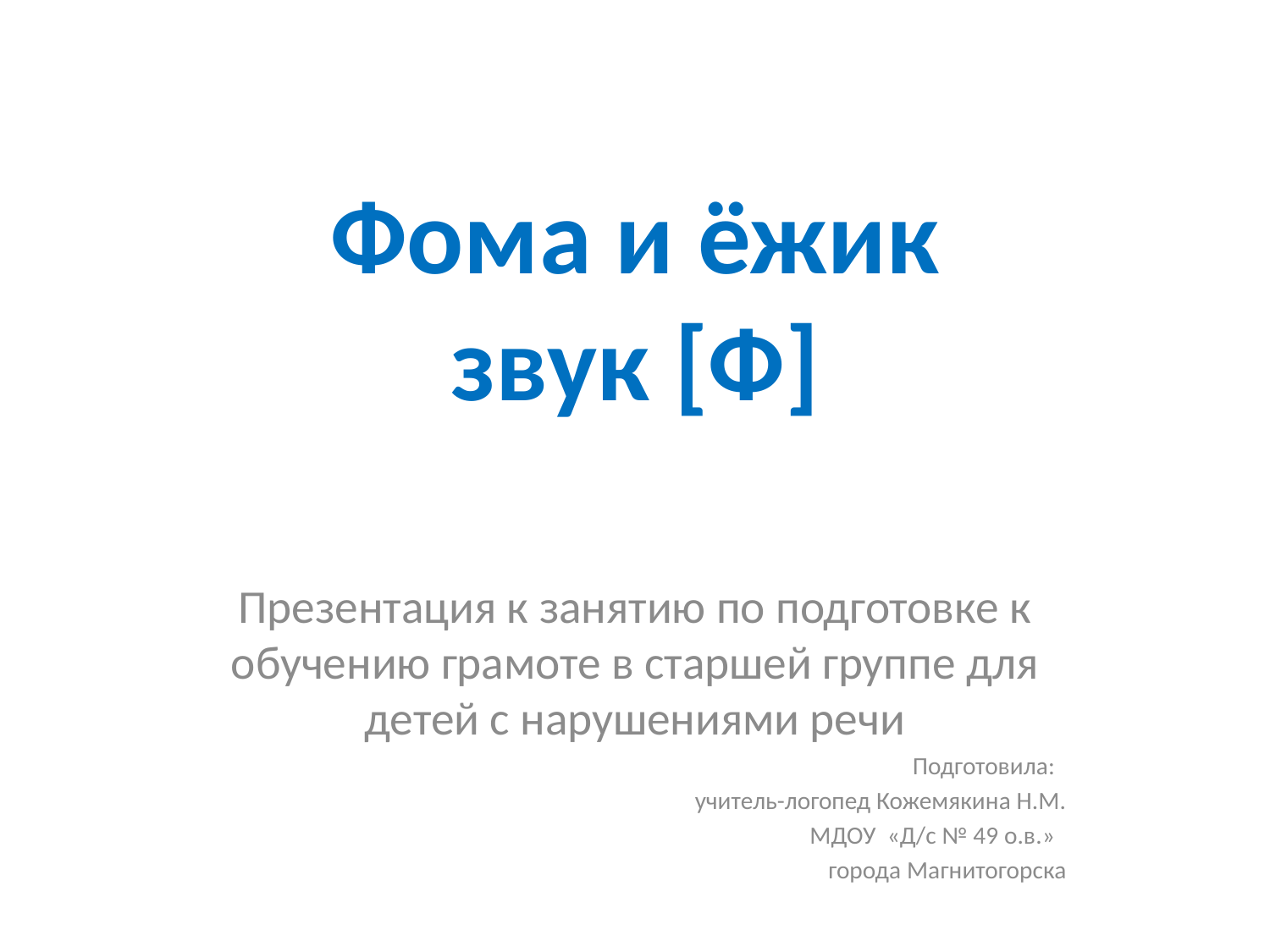

# Фома и ёжик звук [Ф]
Презентация к занятию по подготовке к обучению грамоте в старшей группе для детей с нарушениями речи
Подготовила:
учитель-логопед Кожемякина Н.М.
МДОУ  «Д/с № 49 о.в.»
города Магнитогорска